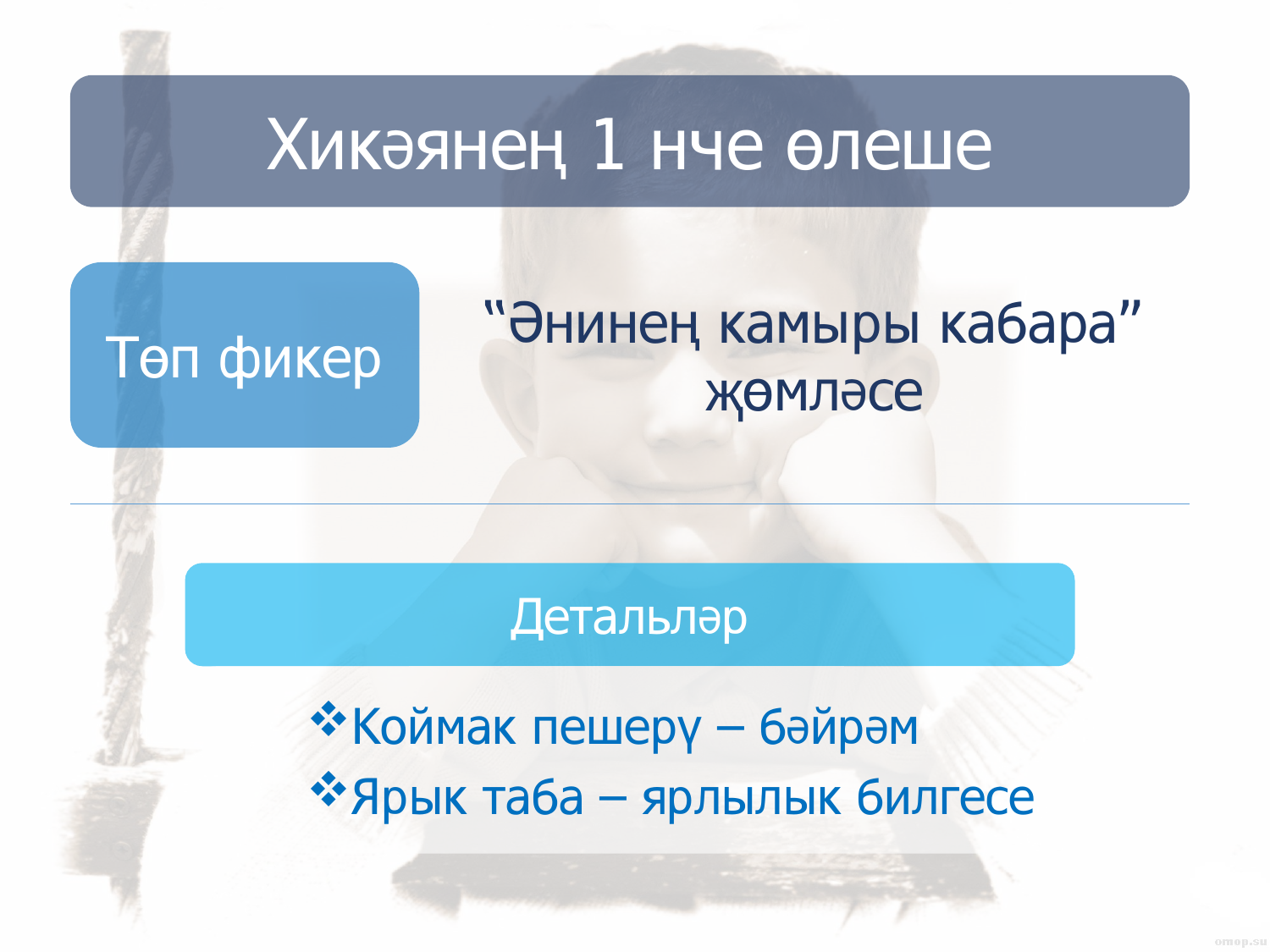

Хикәянең 1 нче өлеше
Төп фикер
“Әнинең камыры кабара” җөмләсе
Детальләр
Коймак пешерү – бәйрәм
Ярык таба – ярлылык билгесе